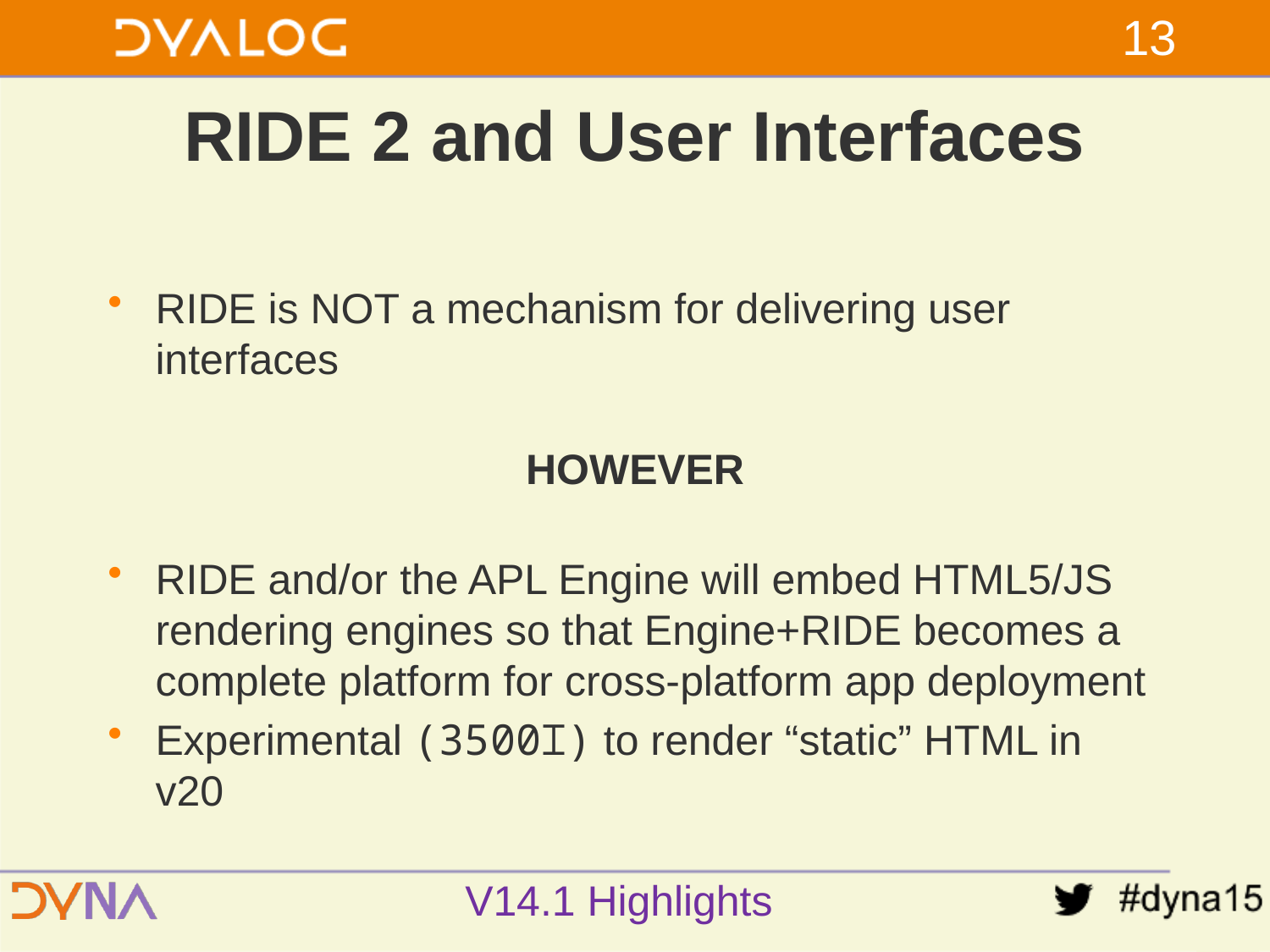

13
# RIDE 2 and User Interfaces
RIDE is NOT a mechanism for delivering user interfaces
HOWEVER
RIDE and/or the APL Engine will embed HTML5/JS rendering engines so that Engine+RIDE becomes a complete platform for cross-platform app deployment
Experimental (3500⌶) to render “static” HTML in v20

V14.1 Highlights